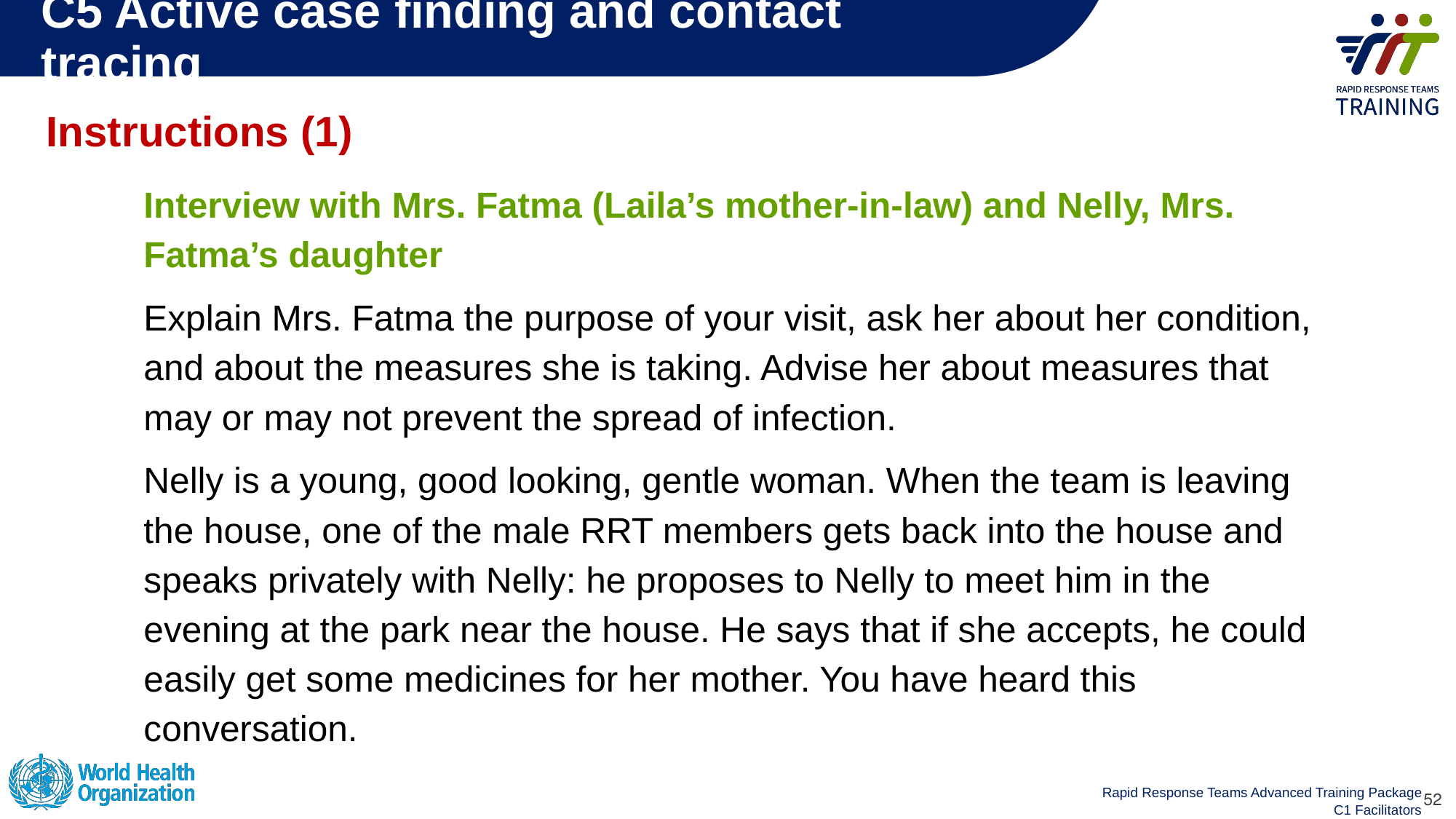

# C5 Active case finding and contact tracing
Instructions (1)
Interview with Mrs. Fatma (Laila’s mother-in-law) and Nelly, Mrs. Fatma’s daughter
Explain Mrs. Fatma the purpose of your visit, ask her about her condition, and about the measures she is taking. Advise her about measures that may or may not prevent the spread of infection.
Nelly is a young, good looking, gentle woman. When the team is leaving the house, one of the male RRT members gets back into the house and speaks privately with Nelly: he proposes to Nelly to meet him in the evening at the park near the house. He says that if she accepts, he could easily get some medicines for her mother. You have heard this conversation.